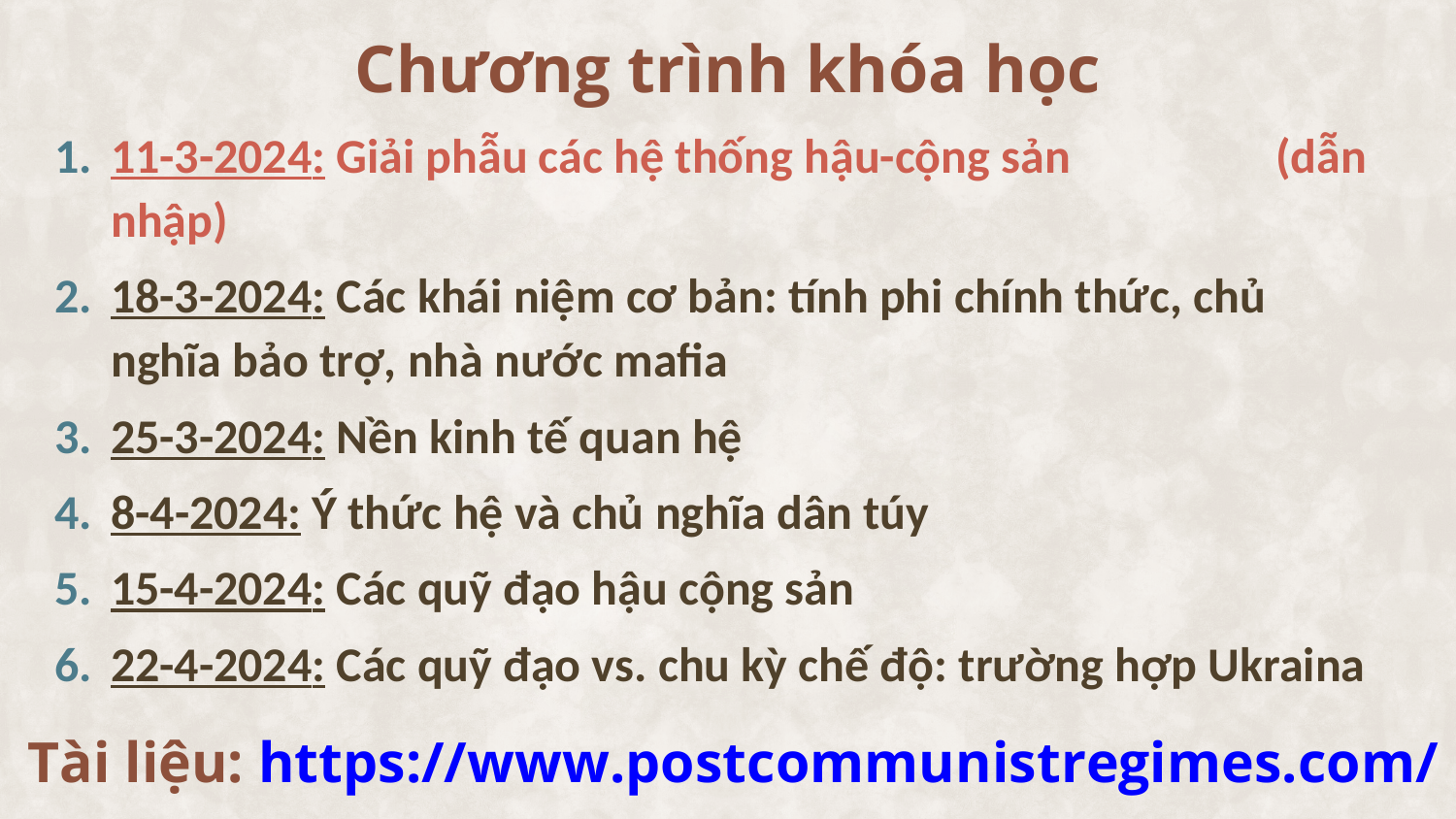

Chương trình khóa học
11-3-2024: Giải phẫu các hệ thống hậu-cộng sản 		(dẫn nhập)
18-3-2024: Các khái niệm cơ bản: tính phi chính thức, chủ nghĩa bảo trợ, nhà nước mafia
25-3-2024: Nền kinh tế quan hệ
8-4-2024: Ý thức hệ và chủ nghĩa dân túy
15-4-2024: Các quỹ đạo hậu cộng sản
22-4-2024: Các quỹ đạo vs. chu kỳ chế độ: trường hợp Ukraina
Tài liệu: https://www.postcommunistregimes.com/